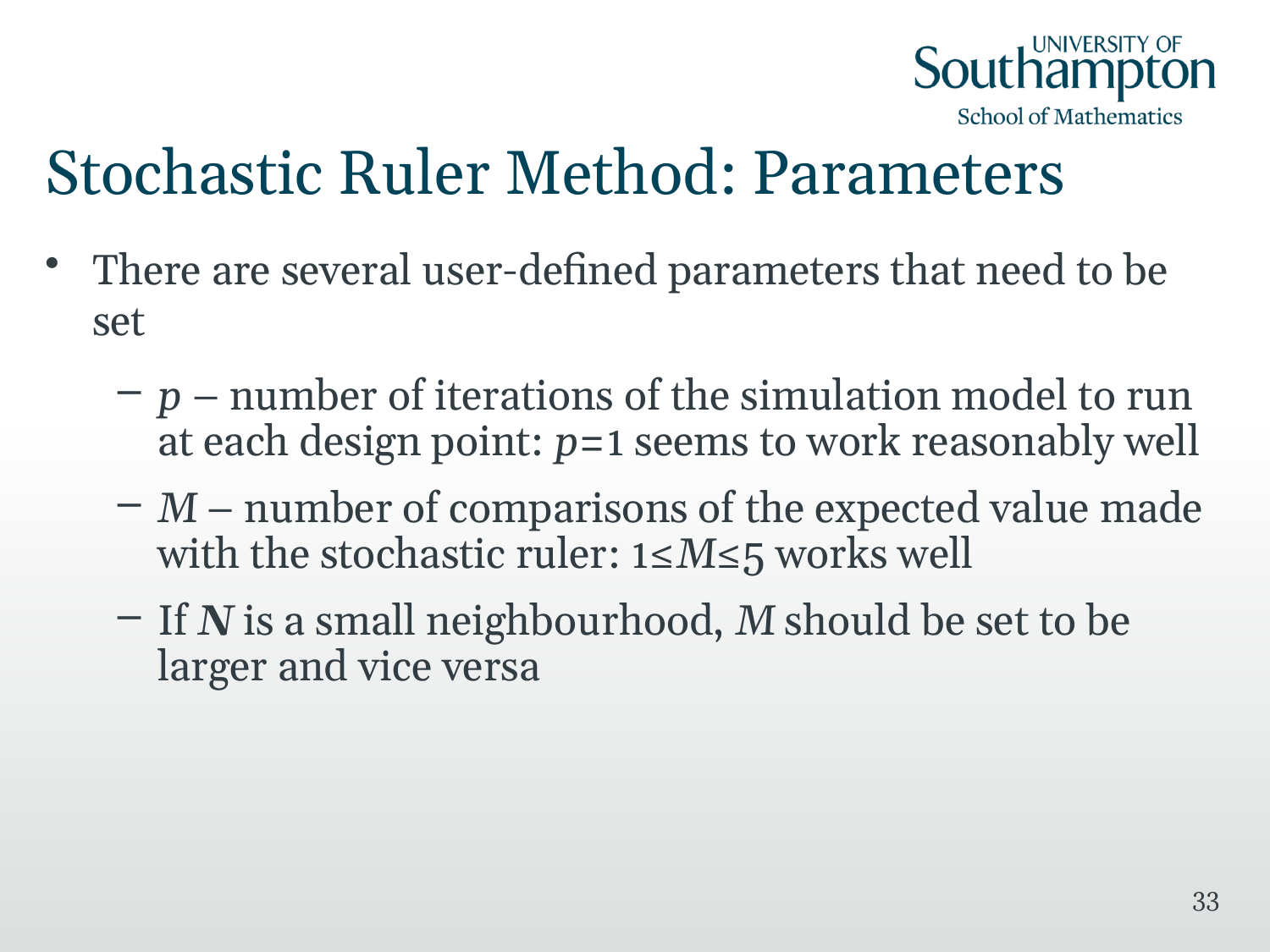

# Stochastic Ruler Method: Parameters
There are several user-defined parameters that need to be set
p – number of iterations of the simulation model to run at each design point: p=1 seems to work reasonably well
M – number of comparisons of the expected value made with the stochastic ruler: 1≤M≤5 works well
If N is a small neighbourhood, M should be set to be larger and vice versa
33